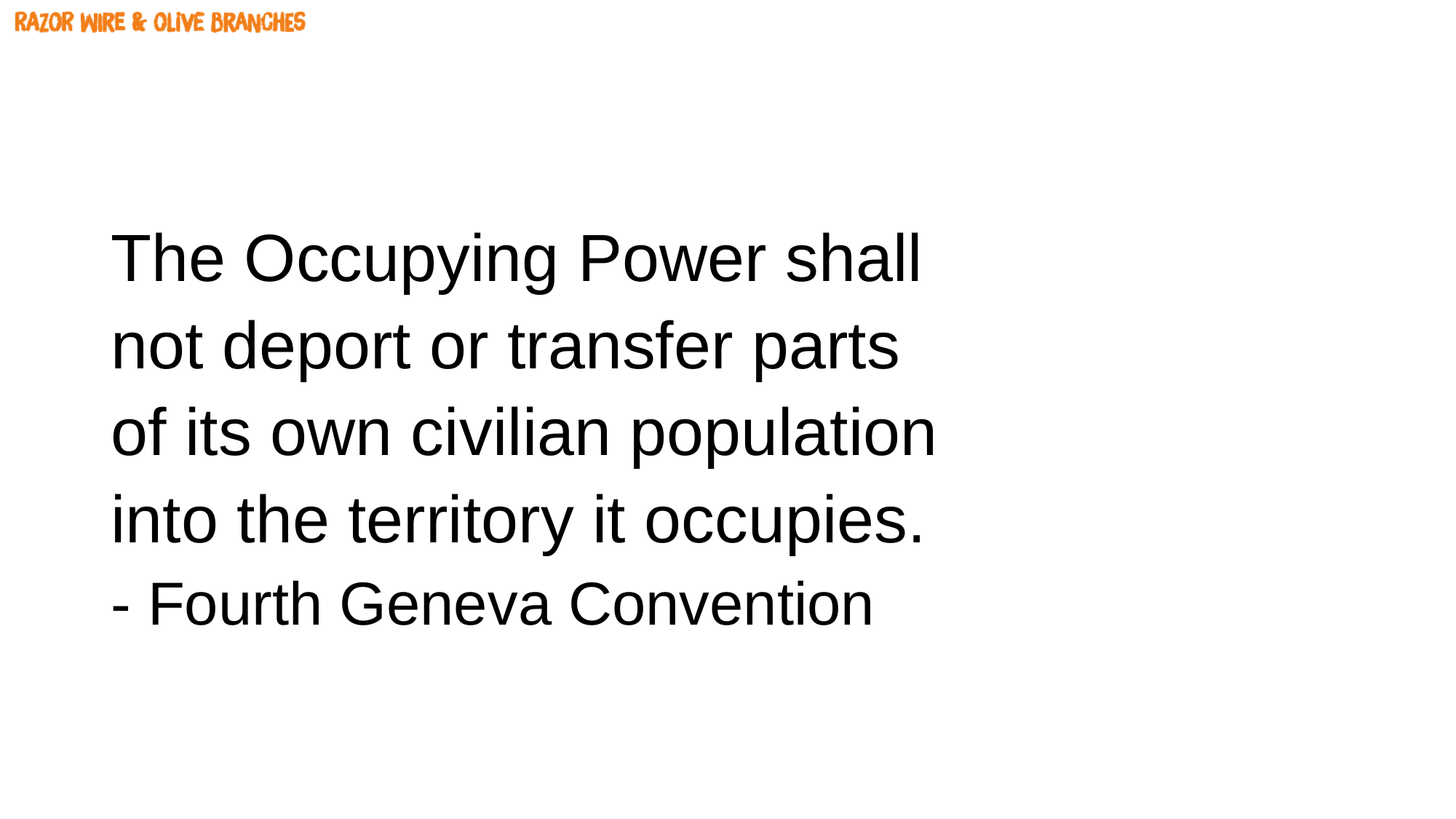

#
The Occupying Power shall
not deport or transfer parts
of its own civilian population
into the territory it occupies.
- Fourth Geneva Convention